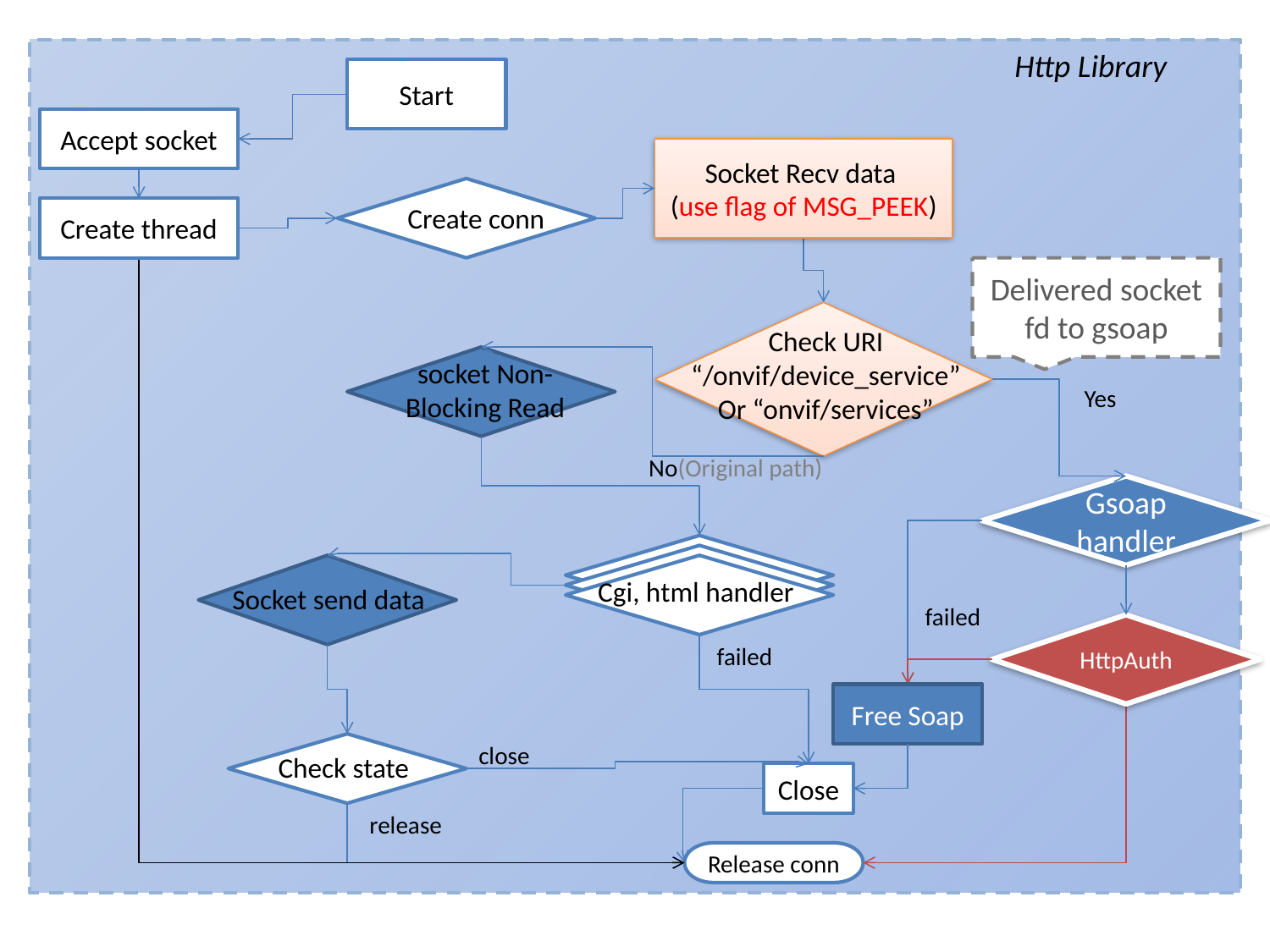

Http Library
Start
Accept socket
Socket Recv data
(use flag of MSG_PEEK)

Check URI
“/onvif/device_service”
Or “onvif/services”
No(Original path)
Yes
Delivered socket fd to gsoap
HttpAuth

Create conn
Create thread

socket Non-
Blocking Read
Gsoap handler

Socket send data

Cgi, html handler
failed
failed
Free Soap

Check state
close
Close
release
Release conn